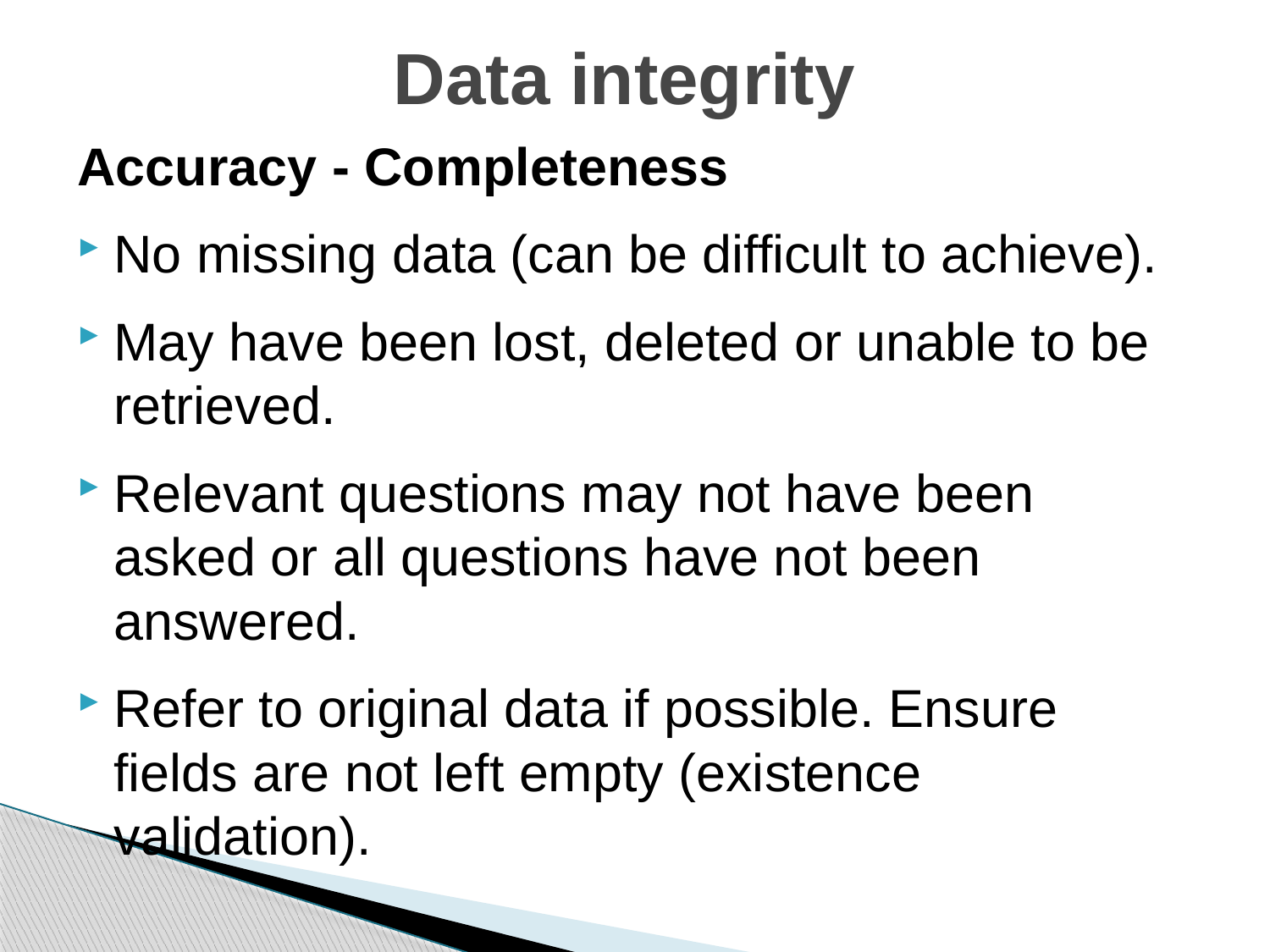

# Data integrity
Accuracy - Completeness
No missing data (can be difficult to achieve).
May have been lost, deleted or unable to be retrieved.
Relevant questions may not have been asked or all questions have not been answered.
Refer to original data if possible. Ensure fields are not left empty (existence validation).